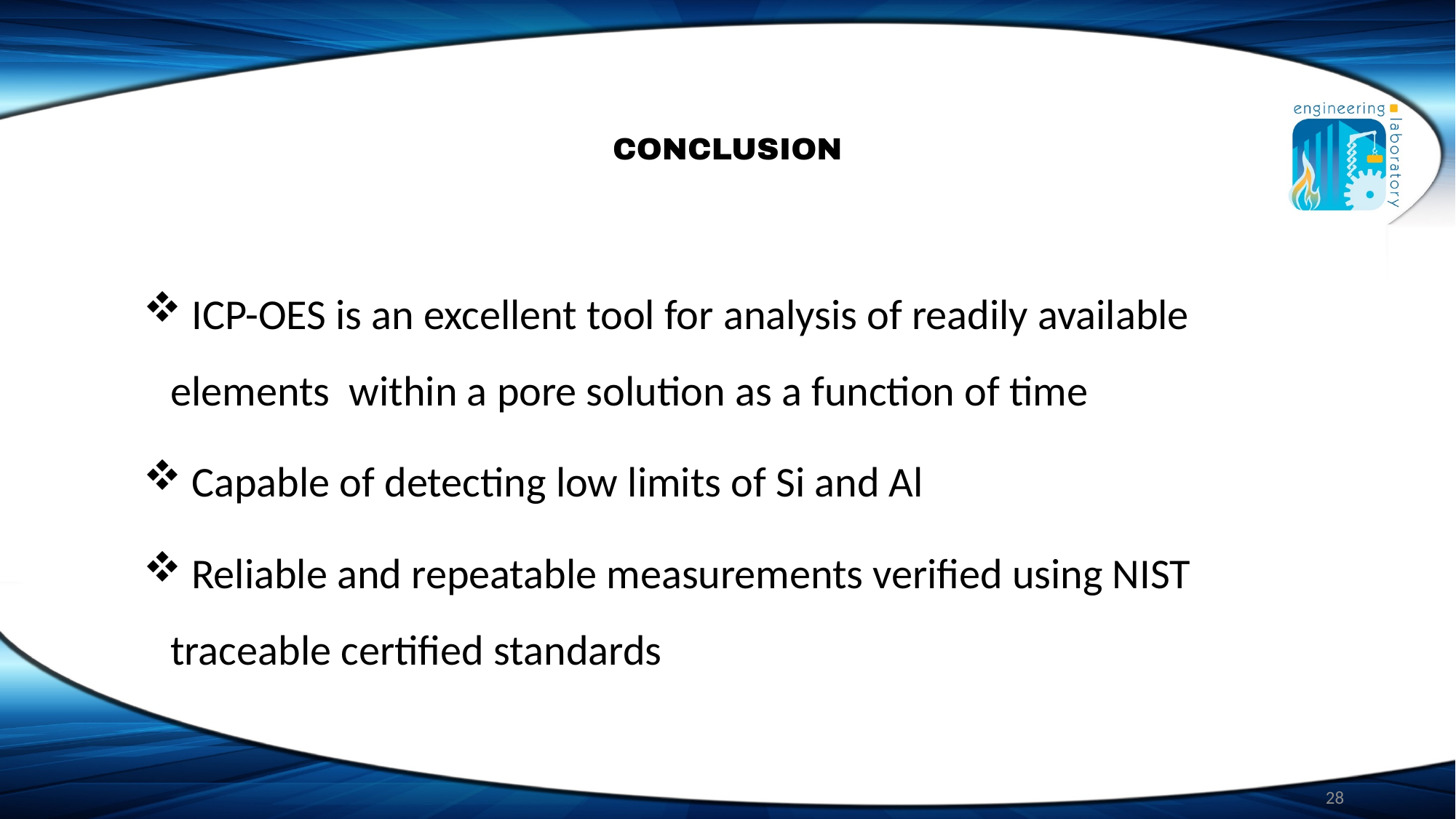

# CONCLUSION
 ICP-OES is an excellent tool for analysis of readily available elements  within a pore solution as a function of time
 Capable of detecting low limits of Si and Al
 Reliable and repeatable measurements verified using NIST traceable certified standards

28